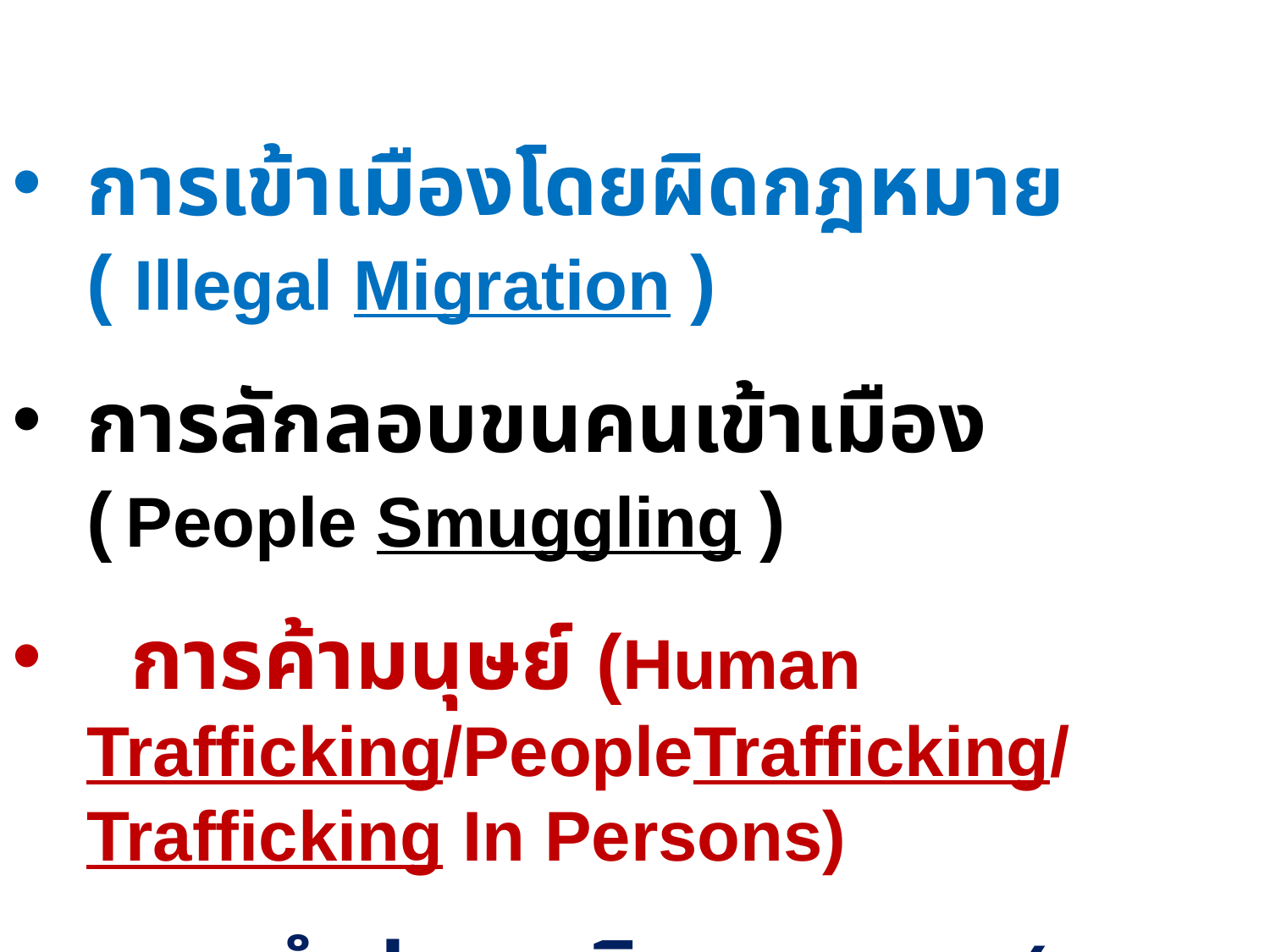

การเข้าเมืองโดยผิดกฎหมาย ( Illegal Migration )
การลักลอบขนคนเข้าเมือง ( People Smuggling )
  การค้ามนุษย์  (Human Trafficking/PeopleTrafficking/ Trafficking In Persons)
  การทำประมงผิดกฎหมาย (IUU Fishing)